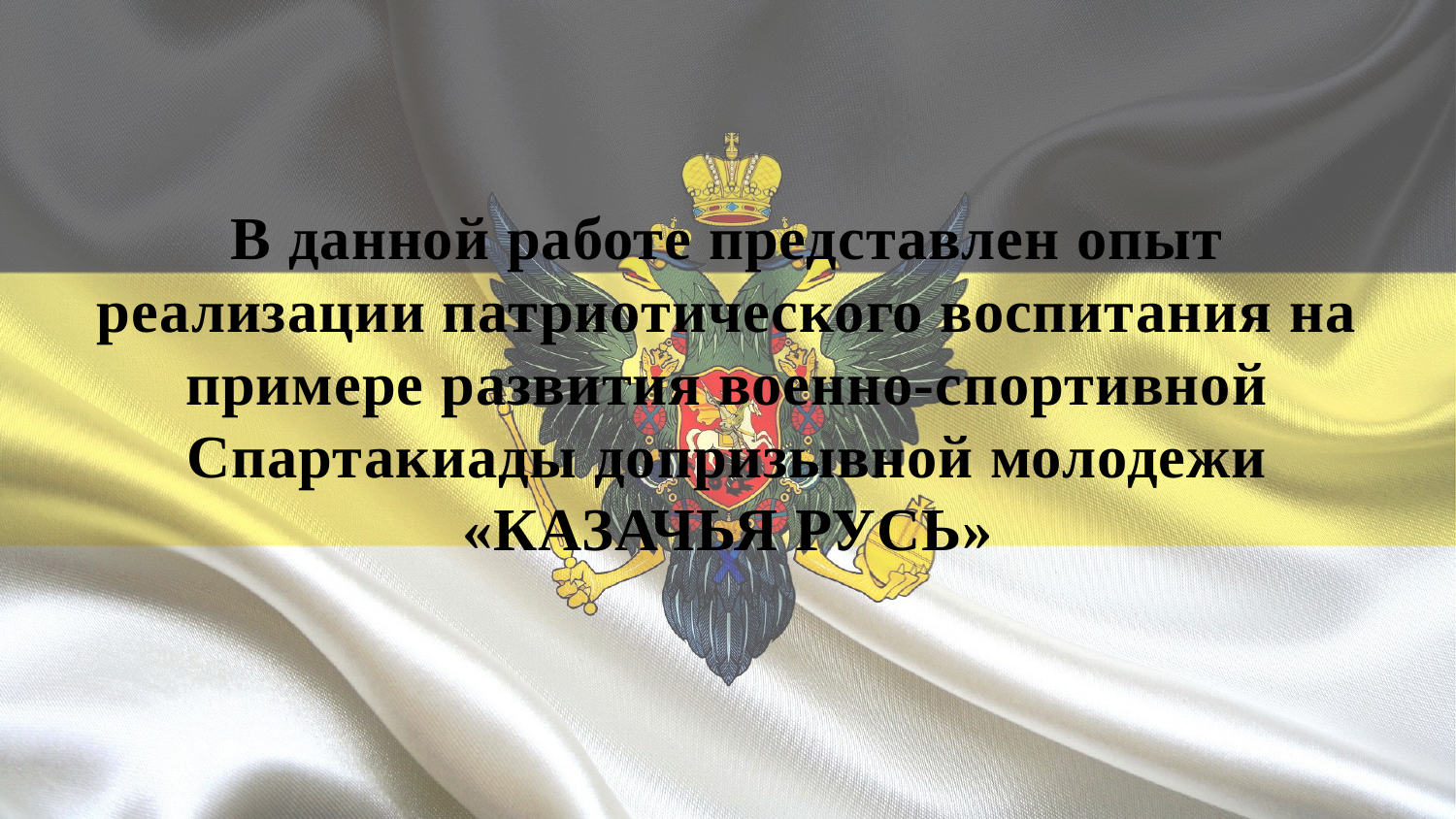

В данной работе представлен опыт реализации патриотического воспитания на примере развития военно-спортивной Спартакиады допризывной молодежи «КАЗАЧЬЯ РУСЬ»